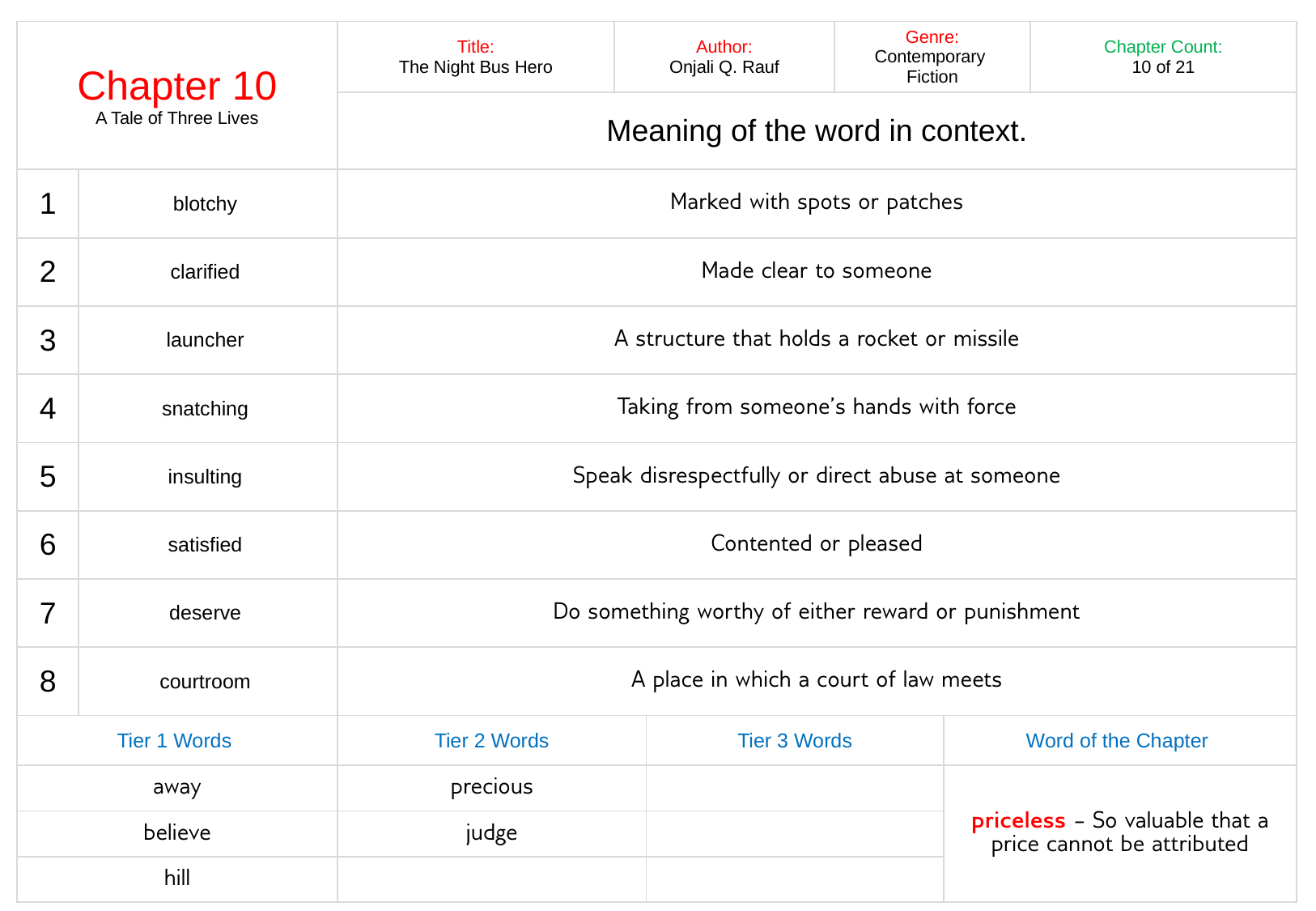

| Chapter 10 A Tale of Three Lives |  | Title: The Night Bus Hero | Author: Onjali Q. Rauf |  | Genre: Contemporary Fiction | Chapter Word Count: 435 | Chapter Count: 10 of 21 |
| --- | --- | --- | --- | --- | --- | --- | --- |
|  |  | Meaning of the word in context. |  |  |  |  |  |
| 1 | blotchy | Marked with spots or patches |  |  |  |  |  |
| 2 | clarified | Made clear to someone |  |  |  |  |  |
| 3 | launcher | A structure that holds a rocket or missile |  |  |  |  |  |
| 4 | snatching | Taking from someone’s hands with force |  |  |  |  |  |
| 5 | insulting | Speak disrespectfully or direct abuse at someone |  |  |  |  |  |
| 6 | satisfied | Contented or pleased |  |  |  |  |  |
| 7 | deserve | Do something worthy of either reward or punishment |  |  |  |  |  |
| 8 | courtroom | A place in which a court of law meets |  |  |  |  |  |
| Tier 1 Words |  | Tier 2 Words |  | Tier 3 Words |  | Word of the Chapter |  |
| away |  | precious |  |  |  | priceless – So valuable that a price cannot be attributed |  |
| believe |  | judge |  |  |  |  |  |
| hill |  |  |  |  |  |  |  |